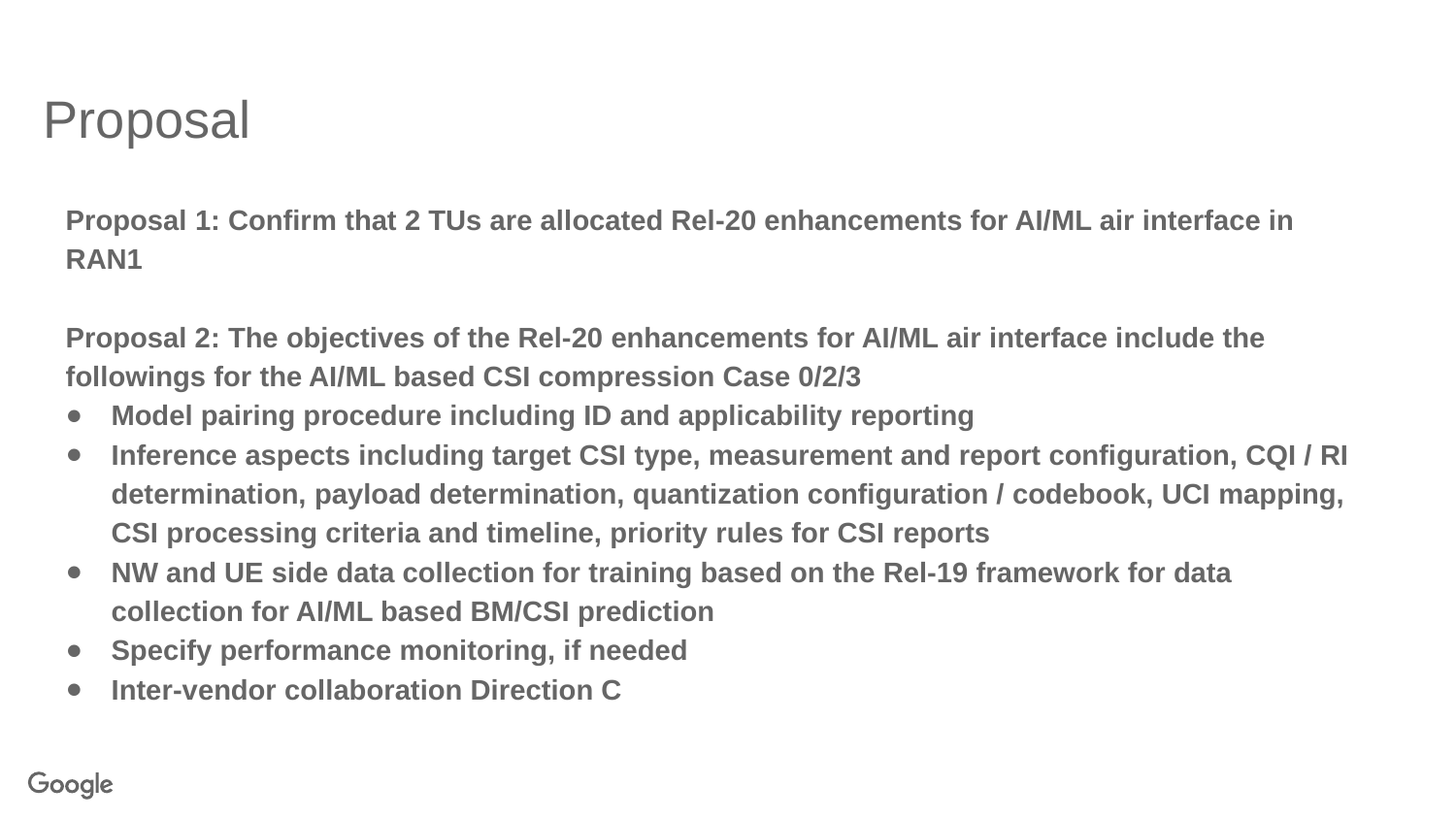

# Proposal
Proposal 1: Confirm that 2 TUs are allocated Rel-20 enhancements for AI/ML air interface in RAN1

Proposal 2: The objectives of the Rel-20 enhancements for AI/ML air interface include the followings for the AI/ML based CSI compression Case 0/2/3
Model pairing procedure including ID and applicability reporting
Inference aspects including target CSI type, measurement and report configuration, CQI / RI determination, payload determination, quantization configuration / codebook, UCI mapping, CSI processing criteria and timeline, priority rules for CSI reports
NW and UE side data collection for training based on the Rel-19 framework for data collection for AI/ML based BM/CSI prediction
Specify performance monitoring, if needed
Inter-vendor collaboration Direction C